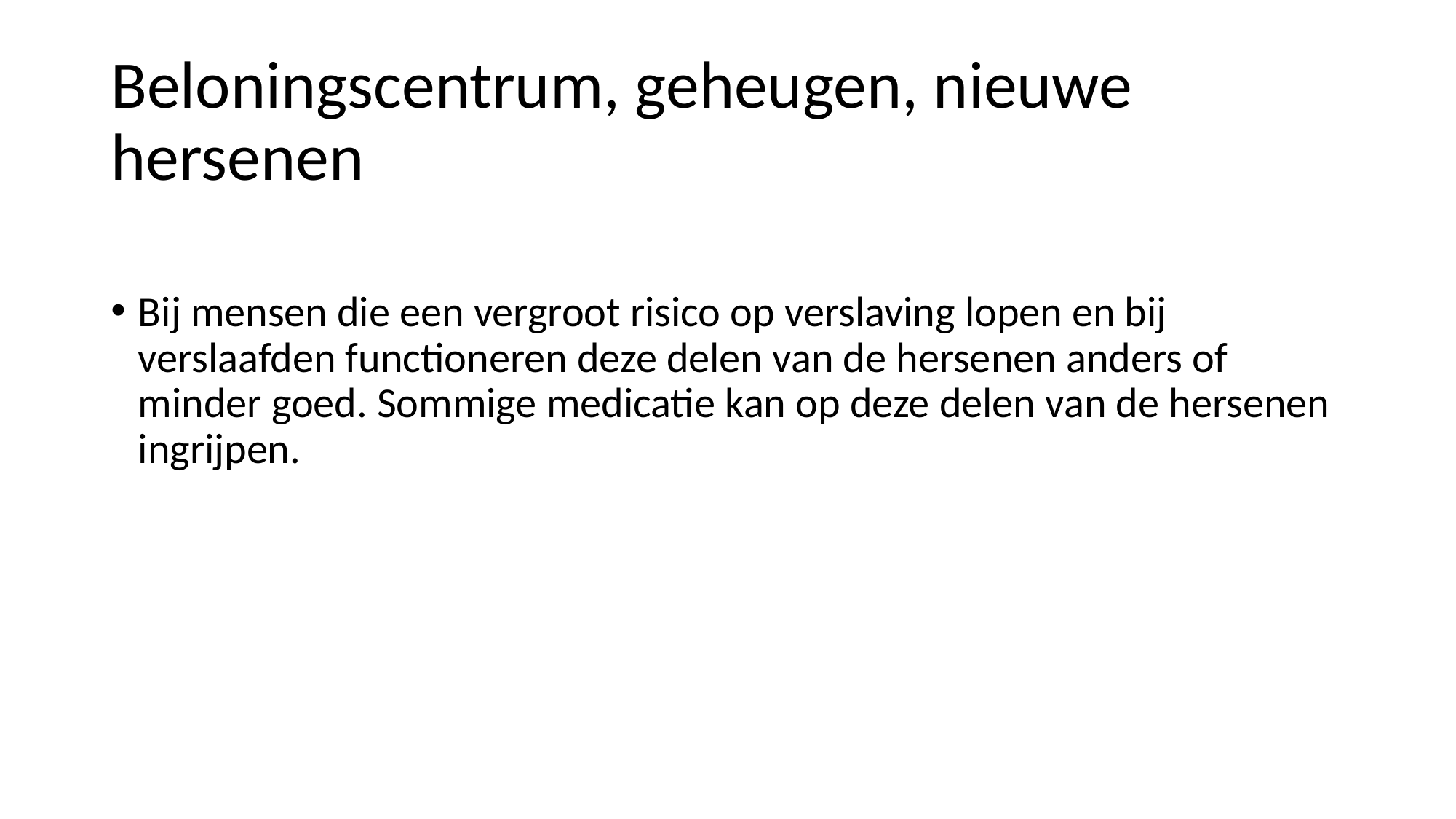

# Beloningscentrum, geheugen, nieuwe hersenen

Bij mensen die een vergroot risico op verslaving lopen en bij verslaafden functioneren deze delen van de hersenen anders of minder goed. Sommige medicatie kan op deze delen van de hersenen ingrijpen.